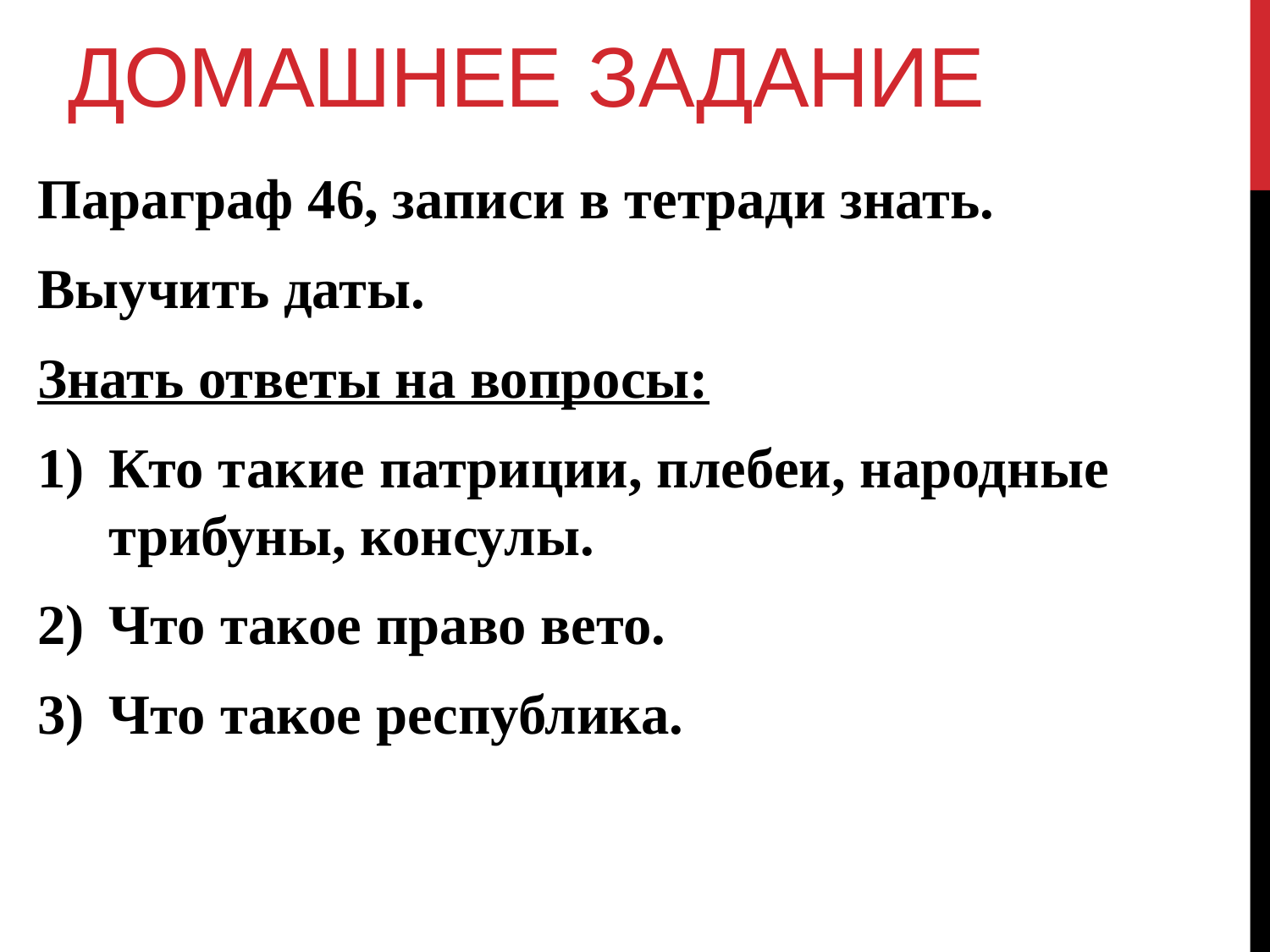

Домашнее задание
Параграф 46, записи в тетради знать.
Выучить даты.
Знать ответы на вопросы:
Кто такие патриции, плебеи, народные трибуны, консулы.
Что такое право вето.
Что такое республика.